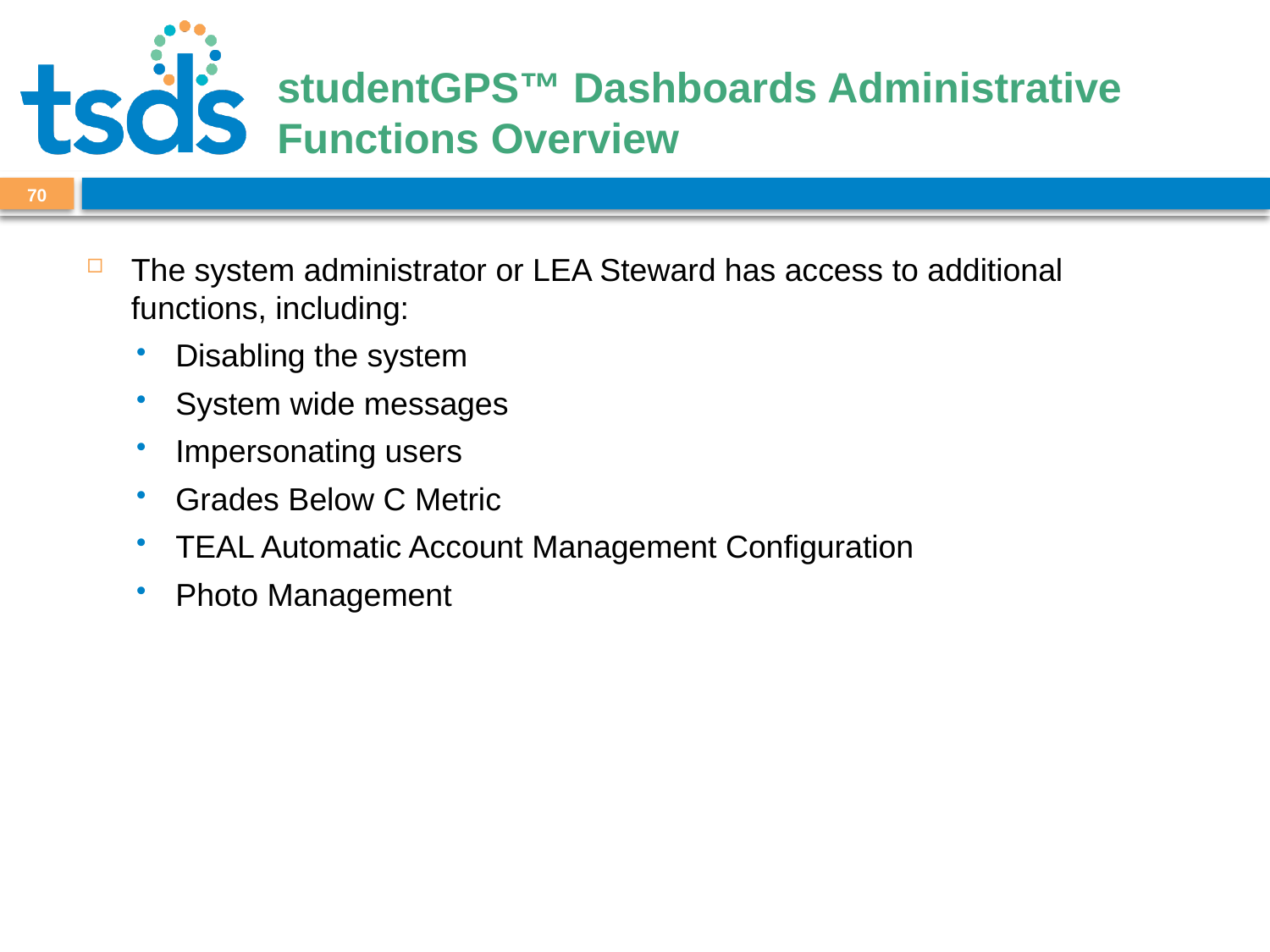

# studentGPS™ Dashboards Administrative Functions Overview
70
The system administrator or LEA Steward has access to additional functions, including:
Disabling the system
System wide messages
Impersonating users
Grades Below C Metric
TEAL Automatic Account Management Configuration
Photo Management